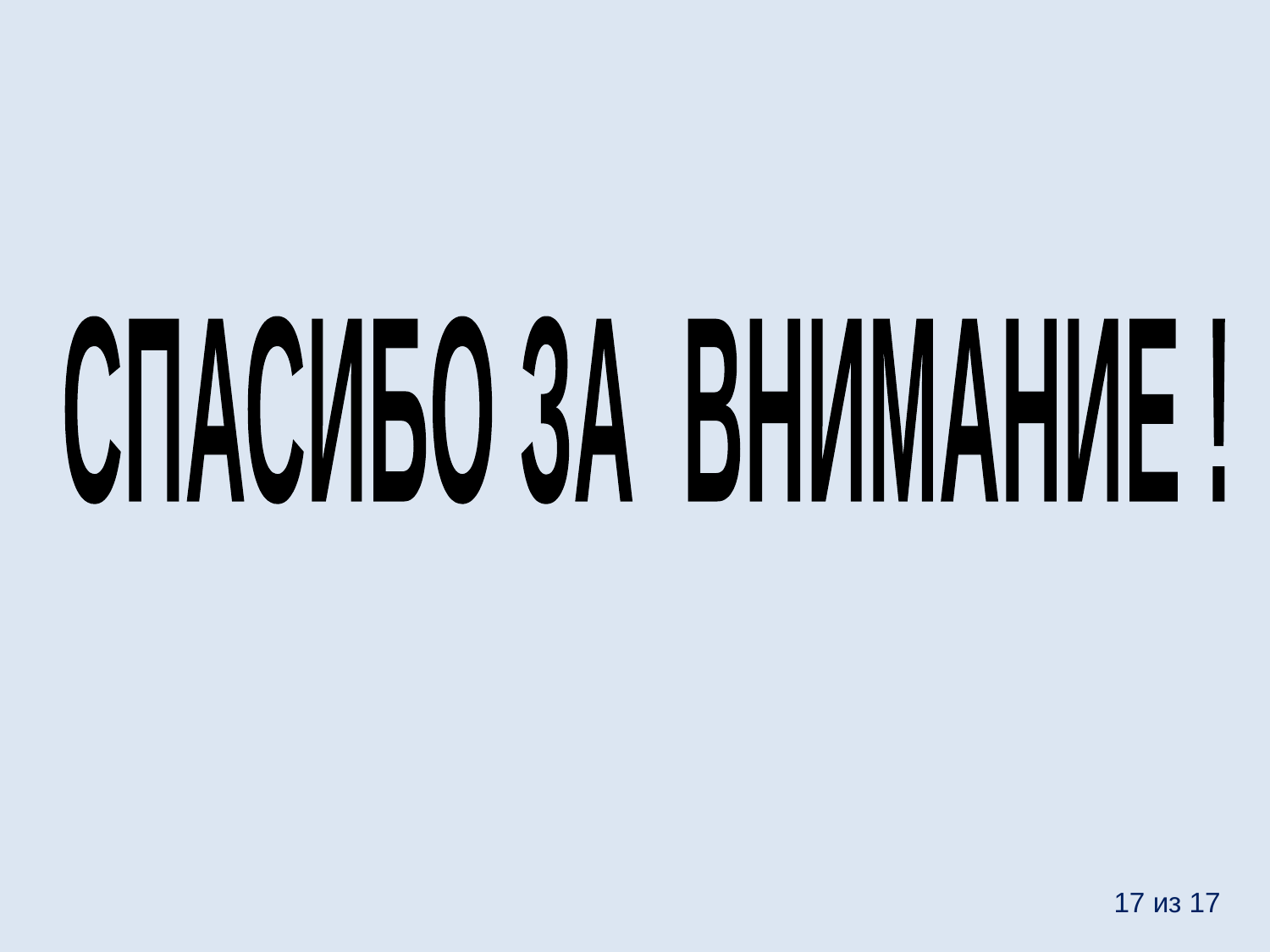

СПАСИБО ЗА  ВНИМАНИЕ !
17 из 17